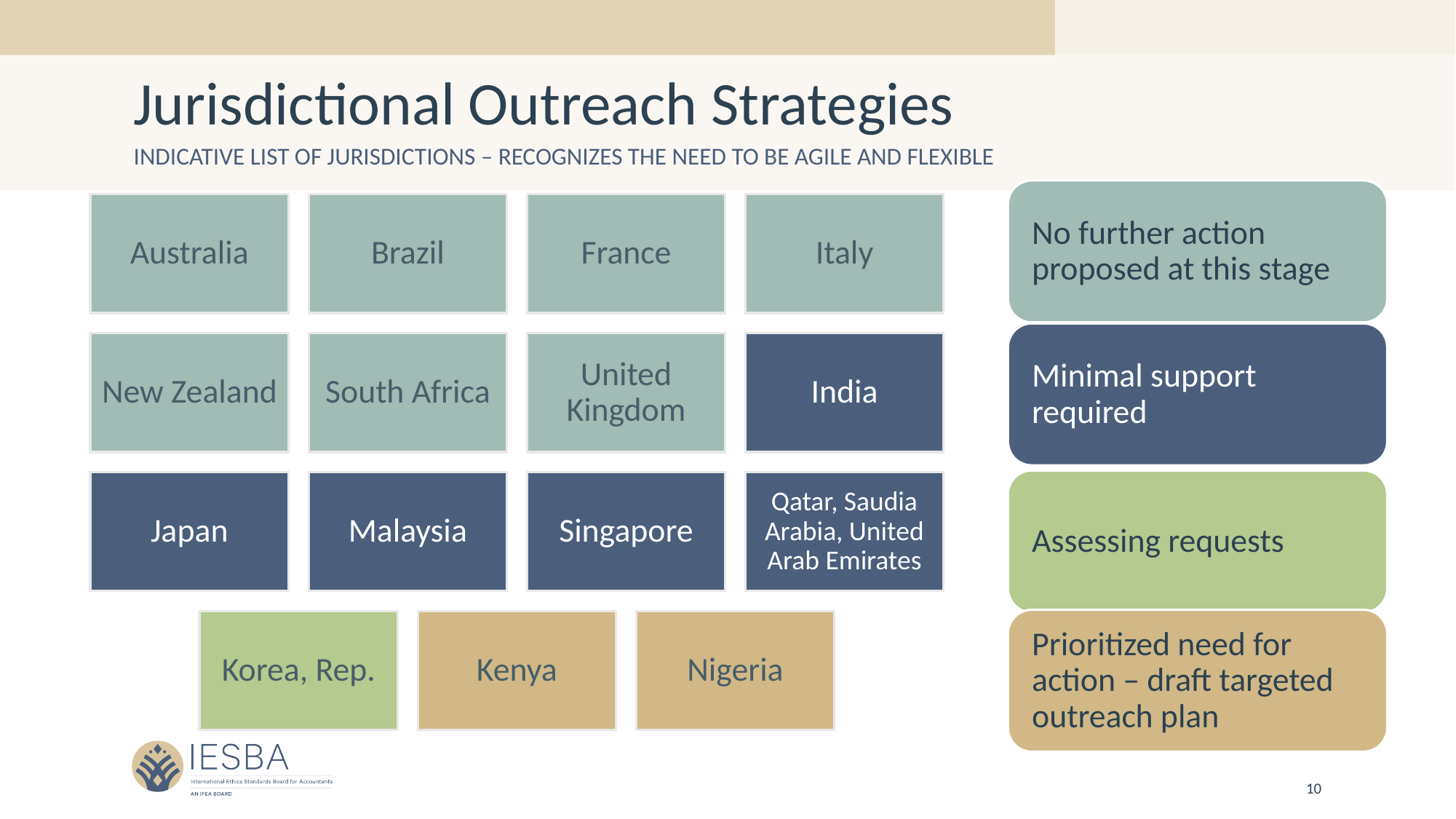

# Jurisdictional Outreach Strategies
Indicative list of jurisdictions – recognizes the need to be agile and flexible
No further action proposed at this stage
Minimal support required
Assessing requests
Prioritized need for action – draft targeted outreach plan
Australia
Brazil
France
Italy
New Zealand
South Africa
United Kingdom
India
Japan
Malaysia
Singapore
Qatar, Saudia Arabia, United Arab Emirates
Korea, Rep.
Kenya
Nigeria
10